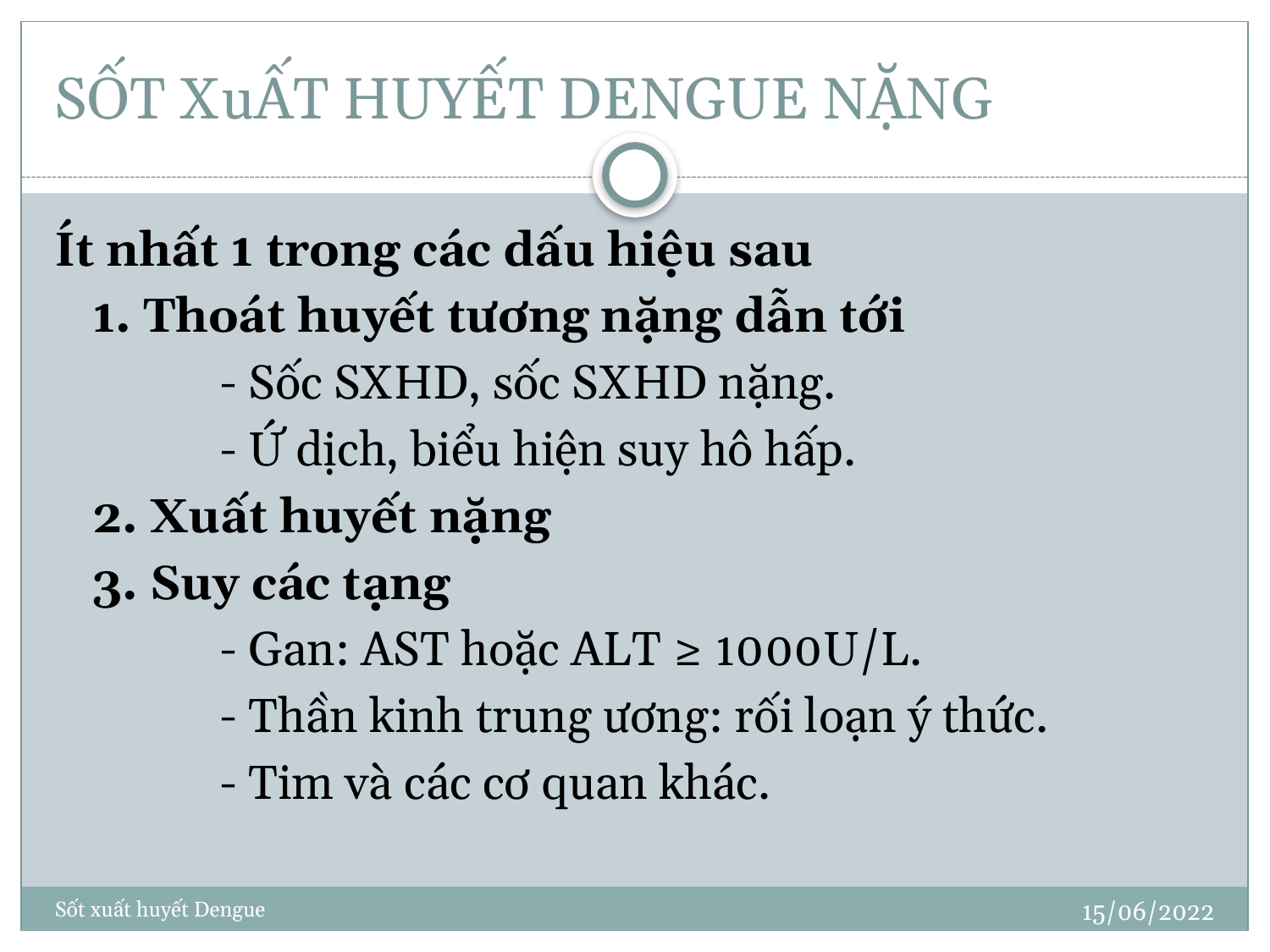

# SỐT XuẤT HUYẾT DENGUE NẶNG
Ít nhất 1 trong các dấu hiệu sau
	1. Thoát huyết tương nặng dẫn tới
		- Sốc SXHD, sốc SXHD nặng.
		- Ứ dịch, biểu hiện suy hô hấp.
	2. Xuất huyết nặng
	3. Suy các tạng
		- Gan: AST hoặc ALT ≥ 1000U/L.
		- Thần kinh trung ương: rối loạn ý thức.
		- Tim và các cơ quan khác.

15/06/2022
Sốt xuất huyết Dengue